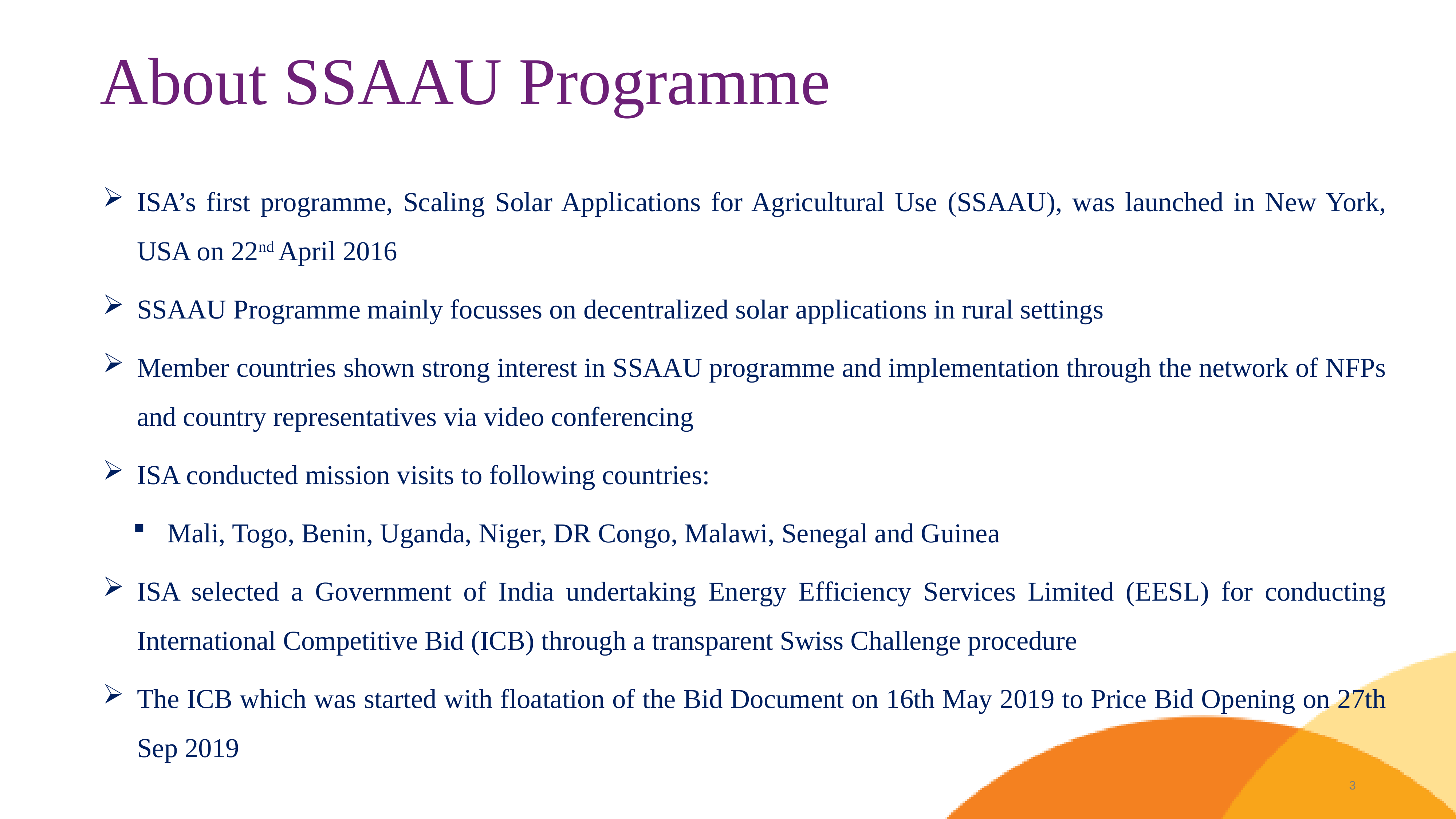

# About SSAAU Programme
ISA’s first programme, Scaling Solar Applications for Agricultural Use (SSAAU), was launched in New York, USA on 22nd April 2016
SSAAU Programme mainly focusses on decentralized solar applications in rural settings
Member countries shown strong interest in SSAAU programme and implementation through the network of NFPs and country representatives via video conferencing
ISA conducted mission visits to following countries:
Mali, Togo, Benin, Uganda, Niger, DR Congo, Malawi, Senegal and Guinea
ISA selected a Government of India undertaking Energy Efficiency Services Limited (EESL) for conducting International Competitive Bid (ICB) through a transparent Swiss Challenge procedure
The ICB which was started with floatation of the Bid Document on 16th May 2019 to Price Bid Opening on 27th Sep 2019